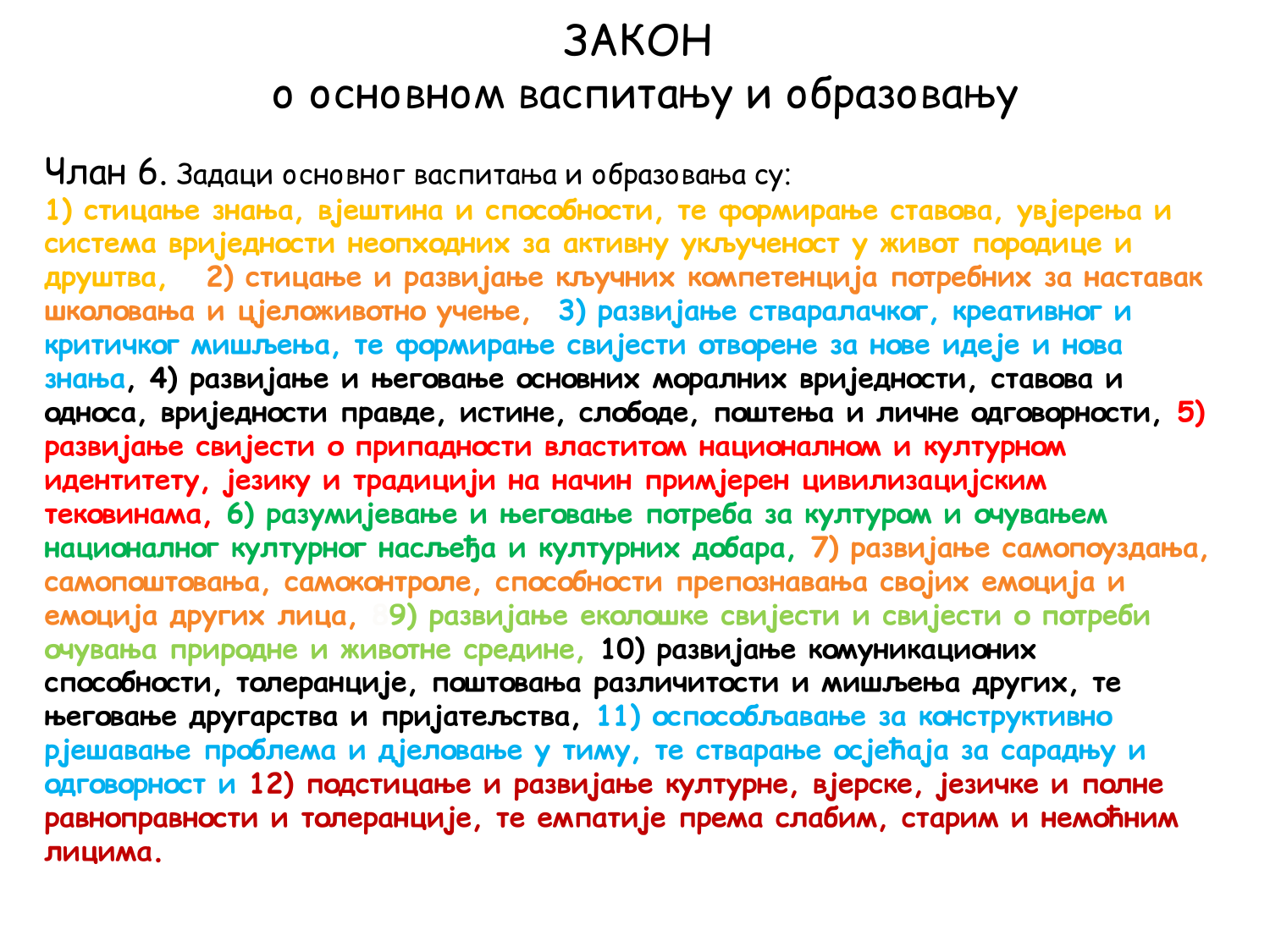

ЗАКОН
о основном васпитању и образовању
# Члан 6. Задаци основног васпитања и образовања су: 1) стицање знања, вјештина и способности, те формирање ставова, увјерења и система вриједности неопходних за активну укљученост у живот породице и друштва,   2) стицање и развијање кључних компетенција потребних за наставак школовања и цјеложивотно учење,  3) развијање стваралачког, креативног и критичког мишљења, те формирање свијести отворене за нове идеје и нова знања, 4) развијање и његовање основних моралних вриједности, ставова и односа, вриједности правде, истине, слободе, поштења и личне одговорности, 5) развијање свијести о припадности властитом националном и културном идентитету, језику и традицији на начин примјерен цивилизацијским тековинама, 6) разумијевање и његовање потреба за културом и очувањем националног културног насљеђа и културних добара, 7) развијање самопоуздања, самопоштовања, самоконтроле, способности препознавања својих емоција и емоција других лица, 89) развијање еколошке свијести и свијести о потреби очувања природне и животне средине, 10) развијање комуникационих способности, толеранције, поштовања различитости и мишљења других, те његовање другарства и пријатељства, 11) оспособљавање за конструктивно рјешавање проблема и дјеловање у тиму, те стварање осјећаја за сарадњу и одговорност и 12) подстицање и развијање културне, вјерске, језичке и полне равноправности и толеранције, те емпатије према слабим, старим и немоћним лицима.